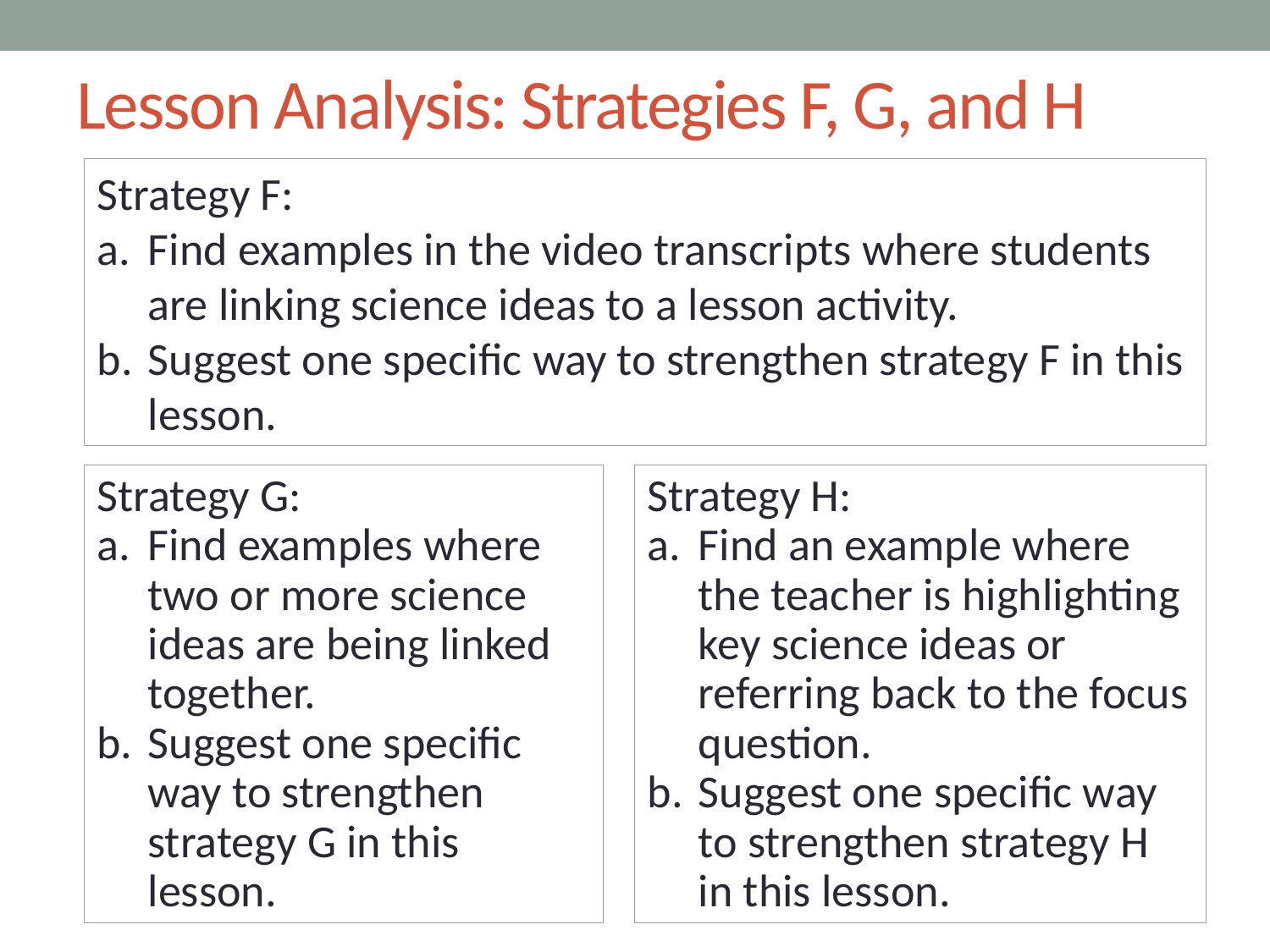

# Lesson Analysis: Strategies F, G, and H
Strategy F:
Find examples in the video transcripts where students are linking science ideas to a lesson activity.
Suggest one specific way to strengthen strategy F in this lesson.
Strategy G:
Find examples where two or more science ideas are being linked together.
Suggest one specific way to strengthen strategy G in this lesson.
Strategy H:
Find an example where the teacher is highlighting key science ideas or referring back to the focus question.
Suggest one specific way to strengthen strategy H in this lesson.